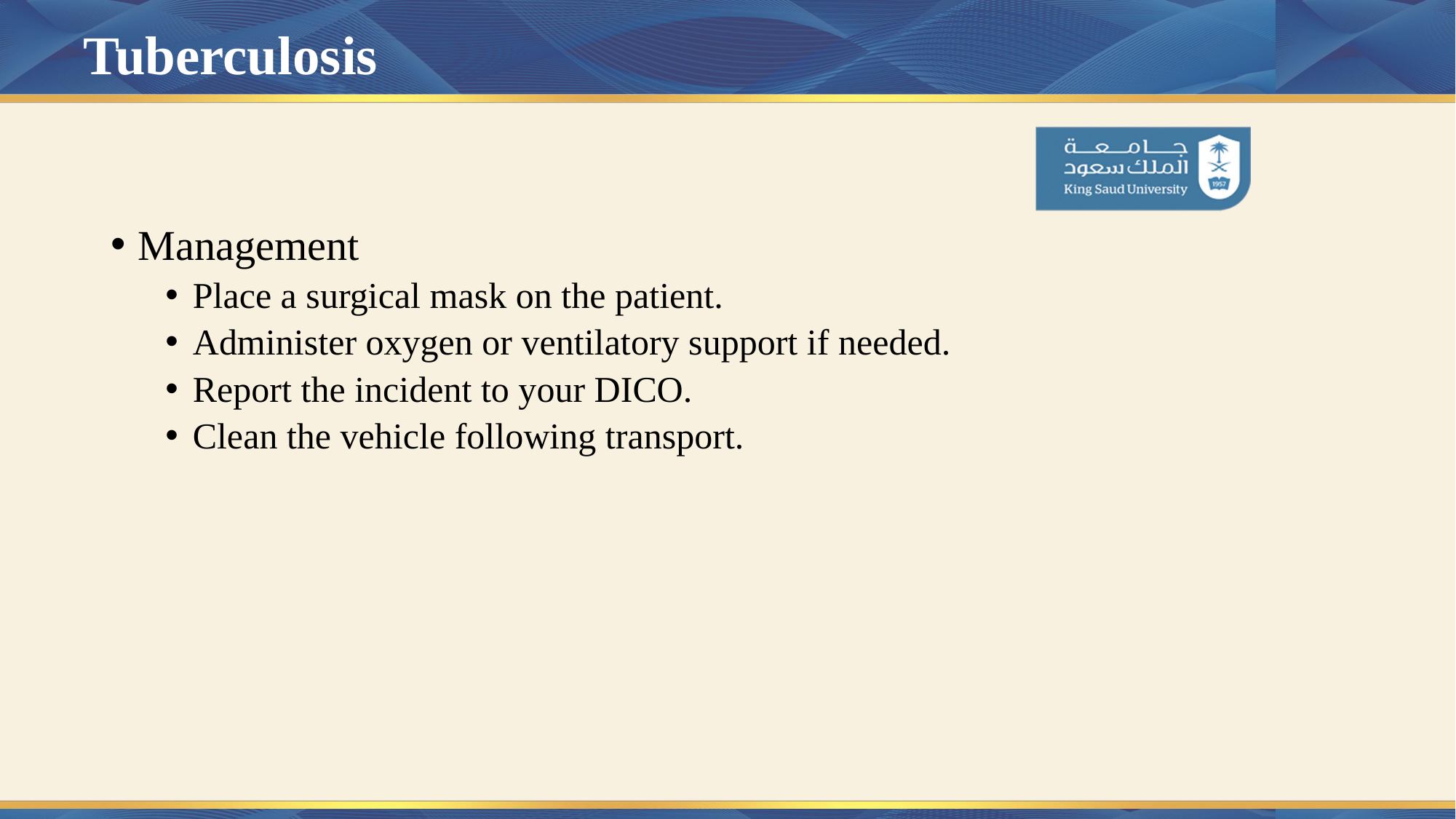

# Tuberculosis
Management
Place a surgical mask on the patient.
Administer oxygen or ventilatory support if needed.
Report the incident to your DICO.
Clean the vehicle following transport.